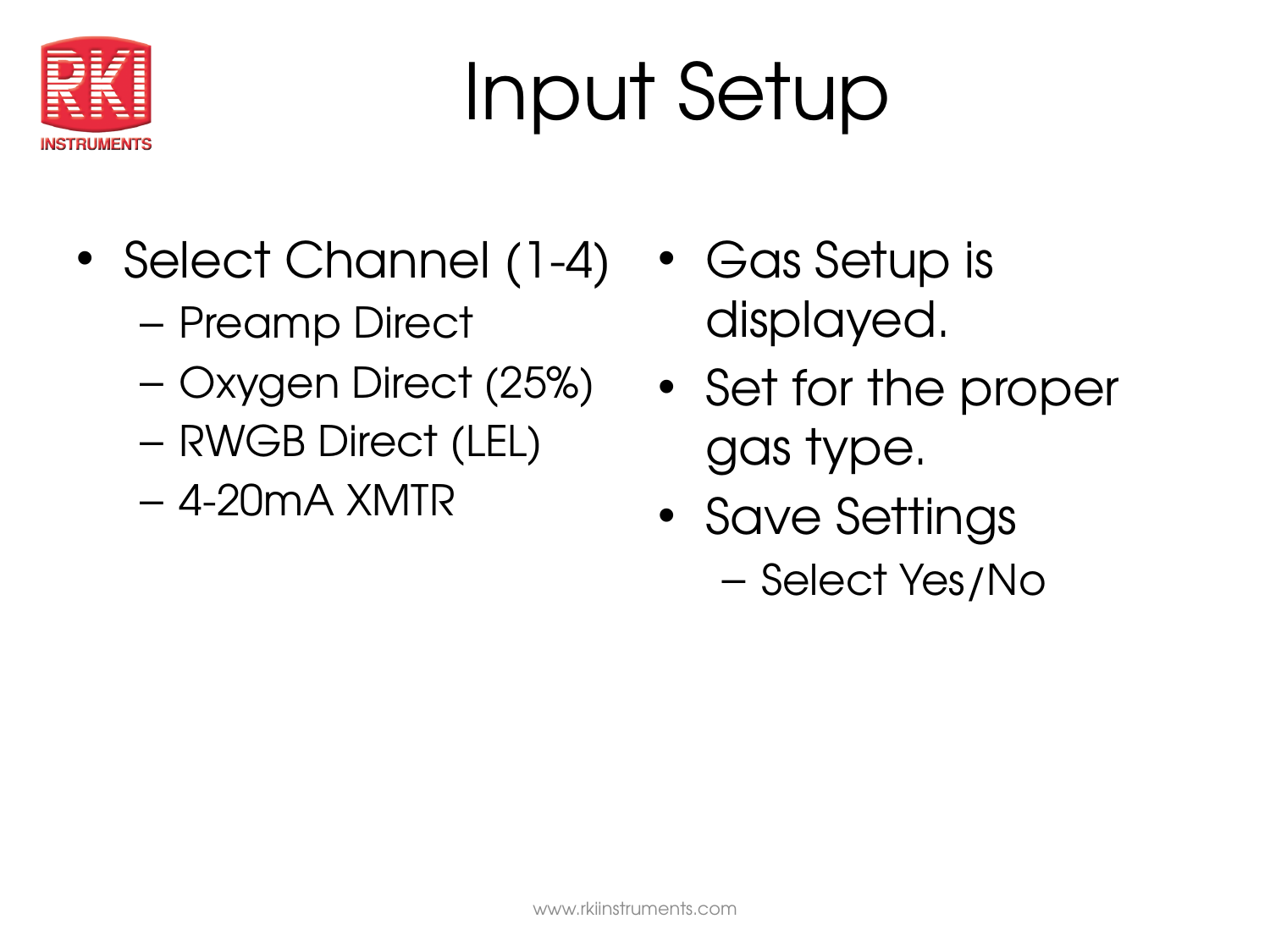

# Input Setup
Select Channel (1-4)
Preamp Direct
Oxygen Direct (25%)
RWGB Direct (LEL)
4-20mA XMTR

Gas Setup is displayed.
Set for the proper gas type.
Save Settings
Select Yes/No
www.rkiinstruments.com